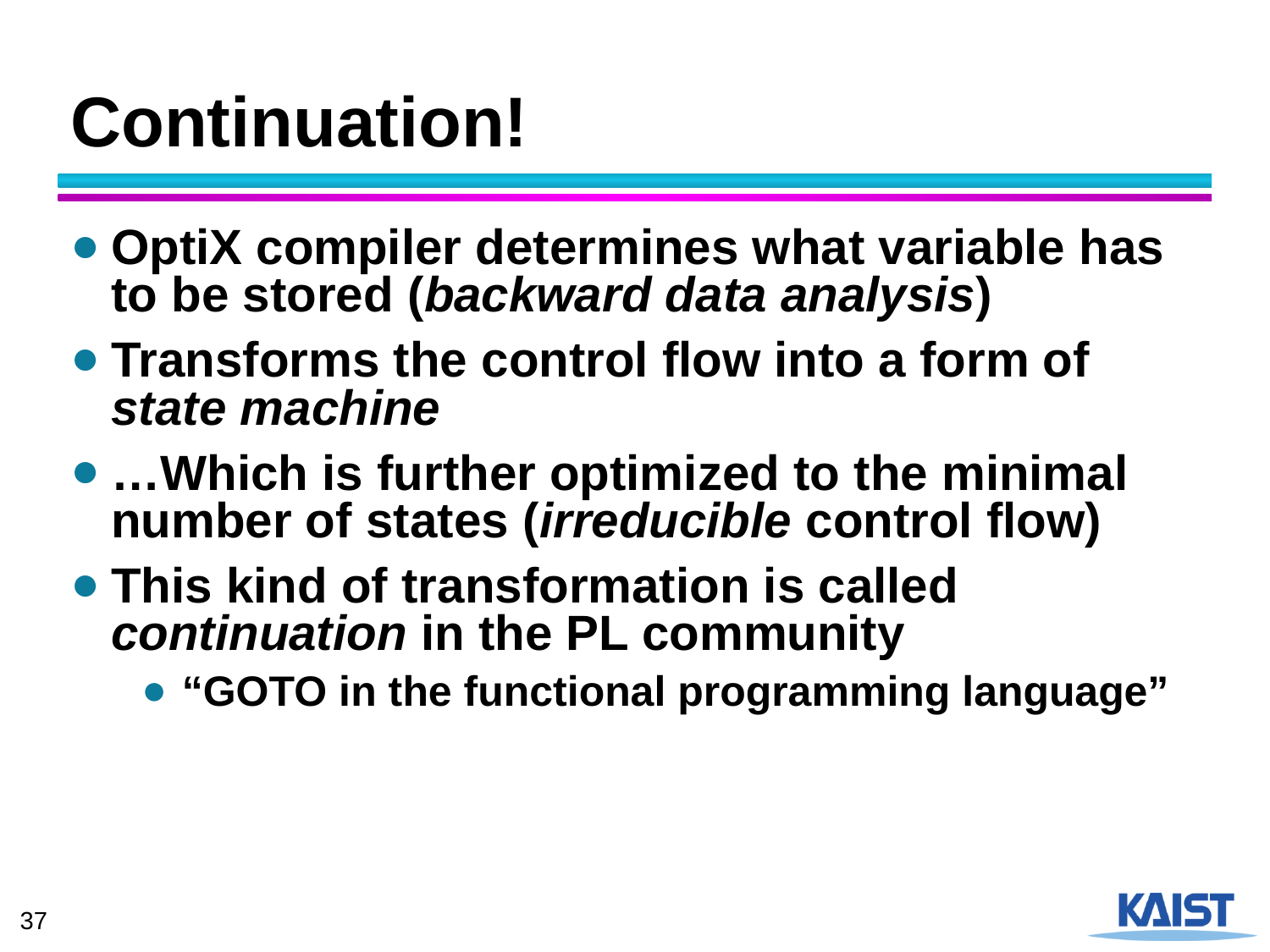

# Continuation!
OptiX compiler determines what variable has to be stored (backward data analysis)
Transforms the control flow into a form of state machine
…Which is further optimized to the minimal number of states (irreducible control flow)
This kind of transformation is called continuation in the PL community
“GOTO in the functional programming language”